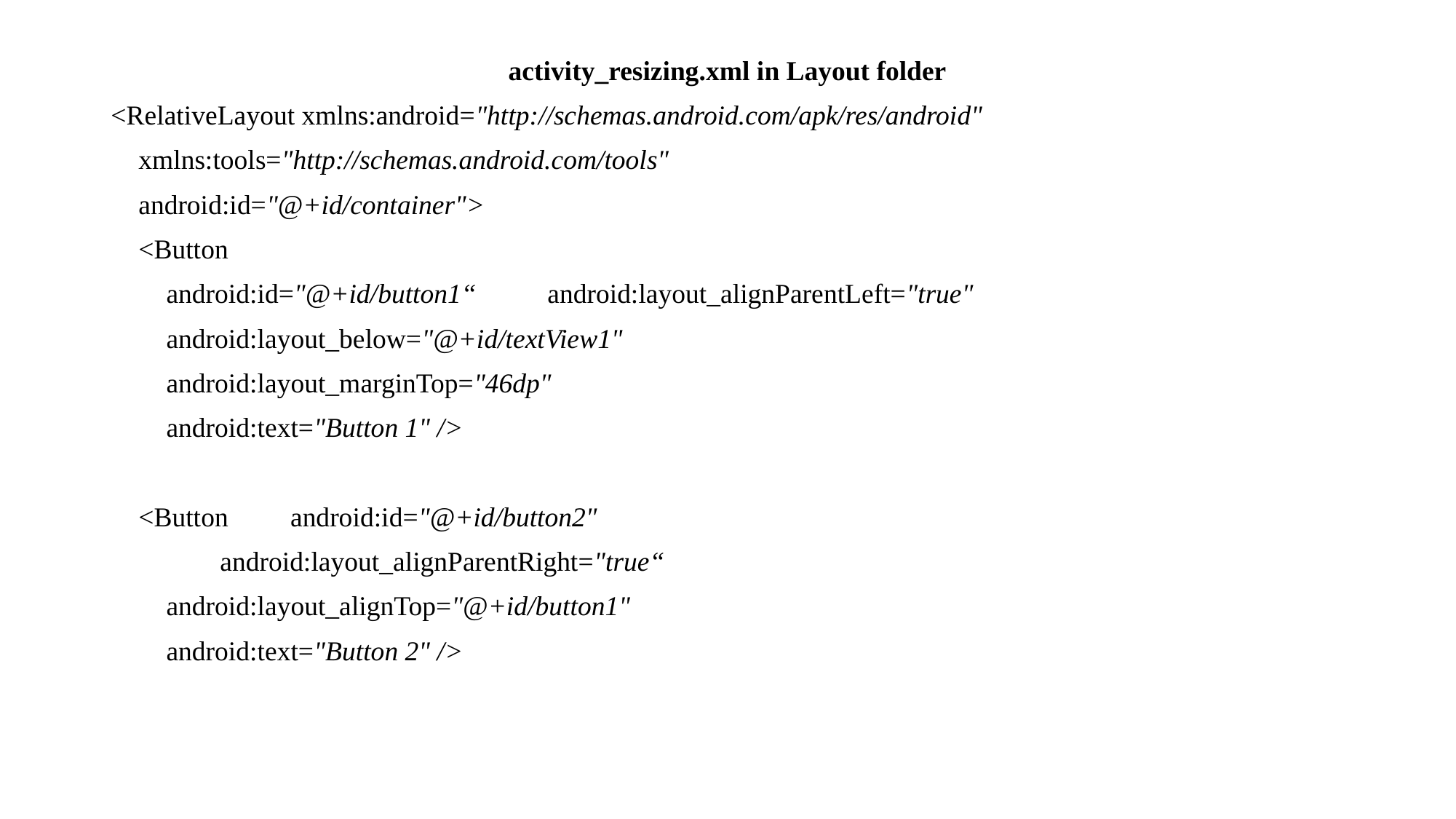

activity_resizing.xml in Layout folder
<RelativeLayout xmlns:android="http://schemas.android.com/apk/res/android"
    xmlns:tools="http://schemas.android.com/tools"
    android:id="@+id/container">
    <Button
        android:id="@+id/button1“	android:layout_alignParentLeft="true"
        android:layout_below="@+id/textView1"
        android:layout_marginTop="46dp"
        android:text="Button 1" />

    <Button         android:id="@+id/button2"
	android:layout_alignParentRight="true“
        android:layout_alignTop="@+id/button1"
        android:text="Button 2" />